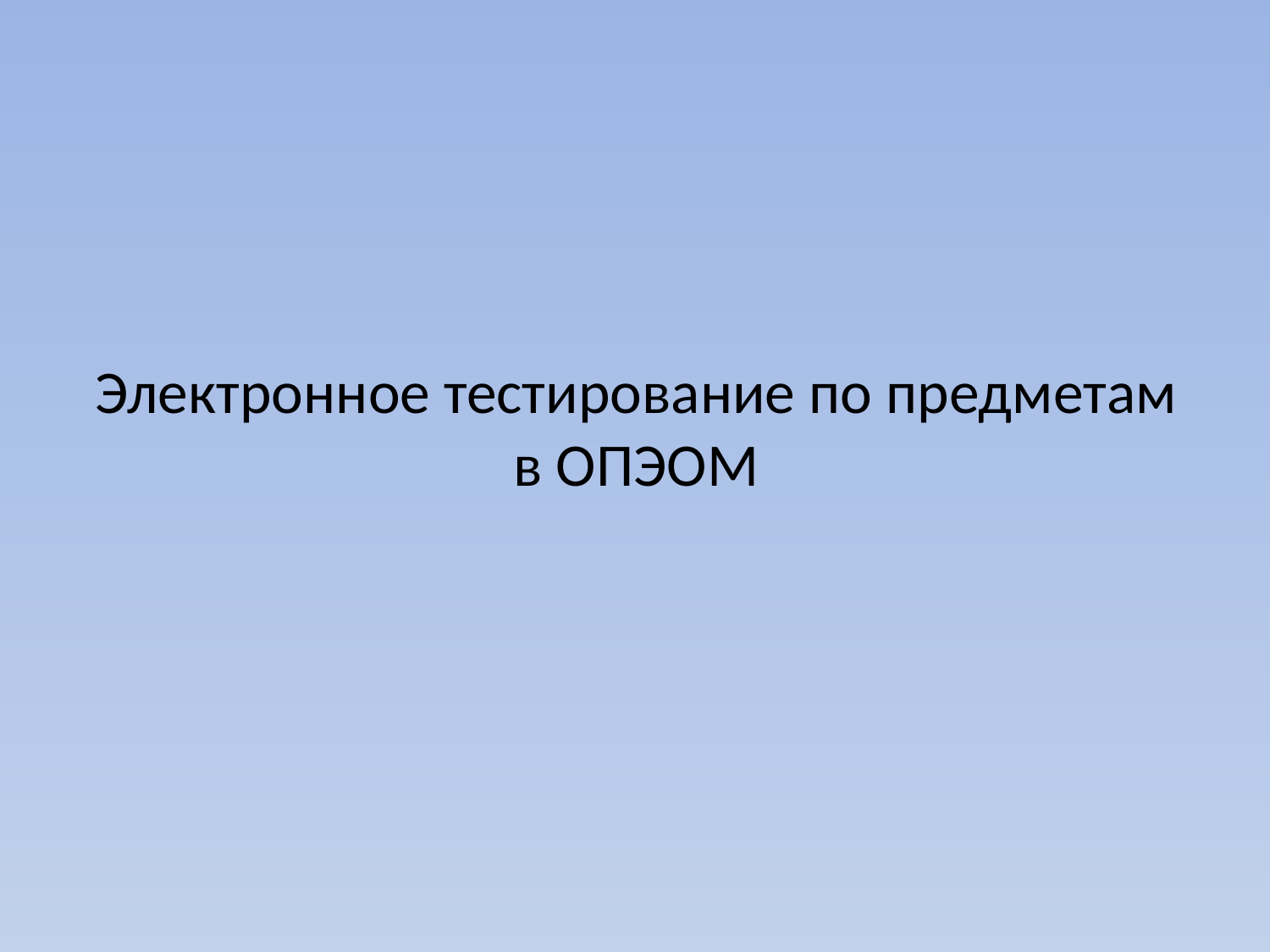

# Электронное тестирование по предметам в ОПЭОМ